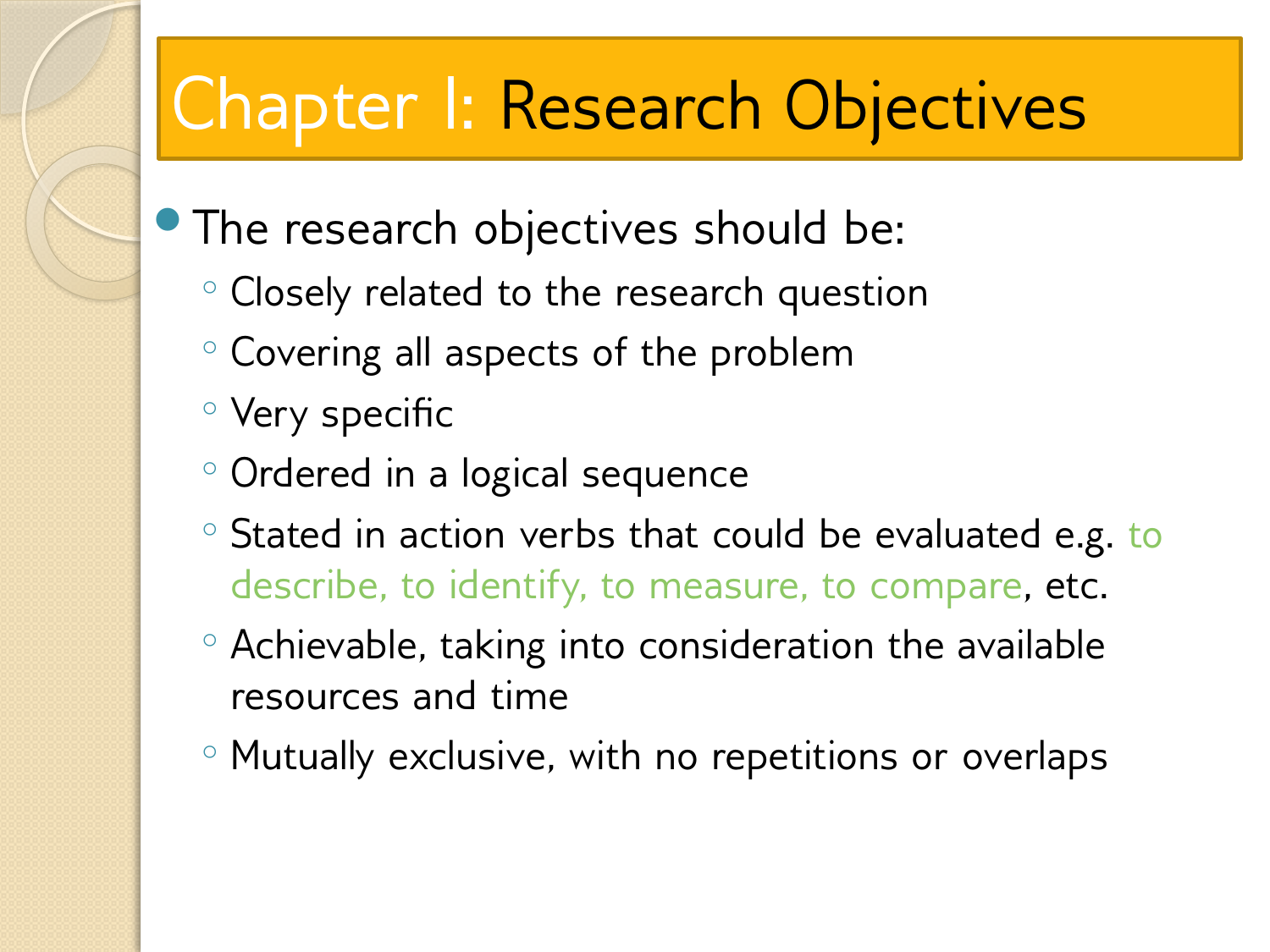

# Chapter I: Research Objectives
The research objectives should be:
Closely related to the research question
Covering all aspects of the problem
Very specific
Ordered in a logical sequence
Stated in action verbs that could be evaluated e.g. to describe, to identify, to measure, to compare, etc.
Achievable, taking into consideration the available resources and time
Mutually exclusive, with no repetitions or overlaps